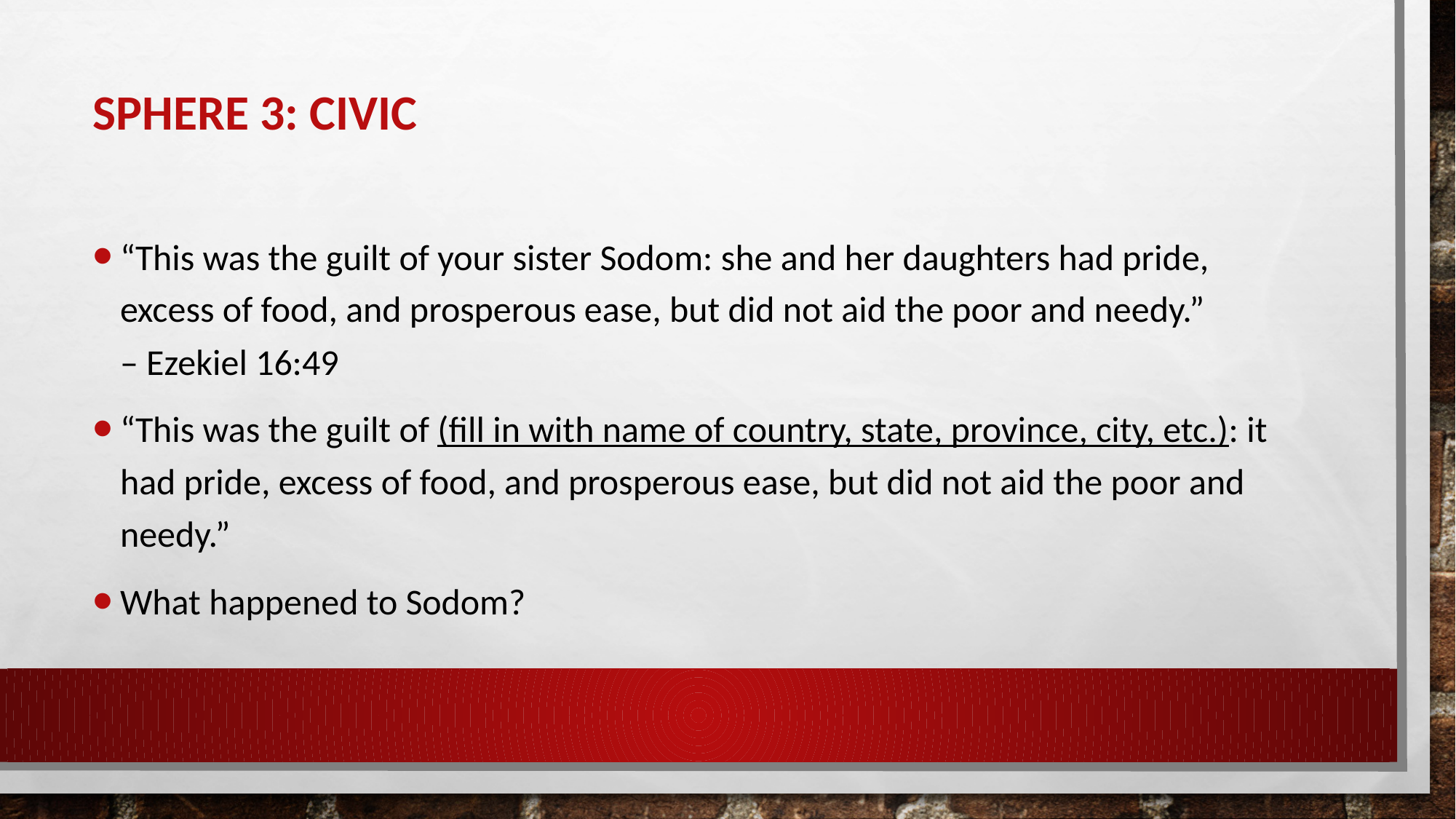

# Sphere 3: Civic
“This was the guilt of your sister Sodom: she and her daughters had pride, excess of food, and prosperous ease, but did not aid the poor and needy.”           – Ezekiel 16:49
“This was the guilt of (fill in with name of country, state, province, city, etc.): it had pride, excess of food, and prosperous ease, but did not aid the poor and needy.”
What happened to Sodom?